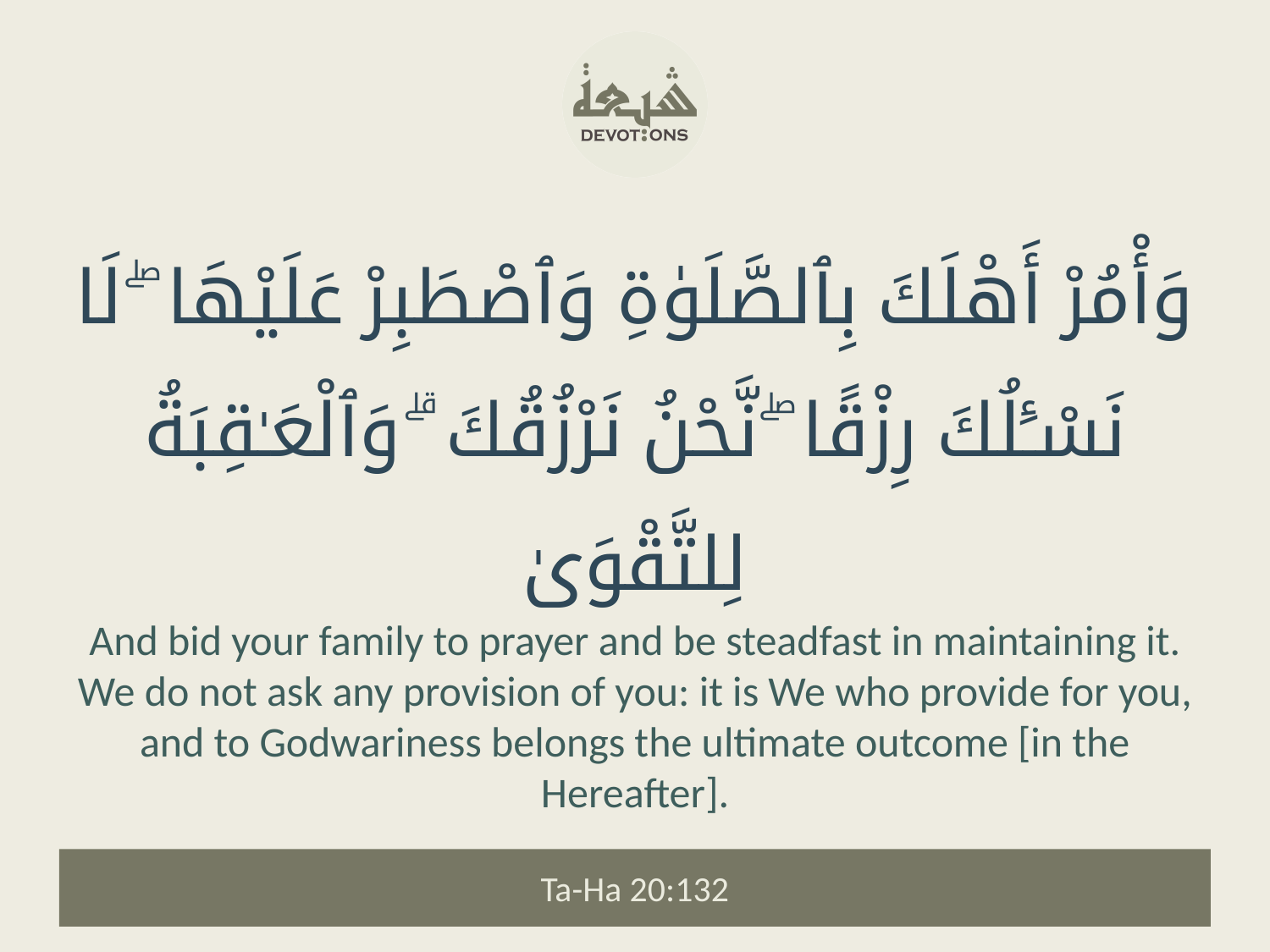

وَأْمُرْ أَهْلَكَ بِٱلصَّلَوٰةِ وَٱصْطَبِرْ عَلَيْهَا ۖ لَا نَسْـَٔلُكَ رِزْقًا ۖ نَّحْنُ نَرْزُقُكَ ۗ وَٱلْعَـٰقِبَةُ لِلتَّقْوَىٰ
And bid your family to prayer and be steadfast in maintaining it. We do not ask any provision of you: it is We who provide for you, and to Godwariness belongs the ultimate outcome [in the Hereafter].
Ta-Ha 20:132